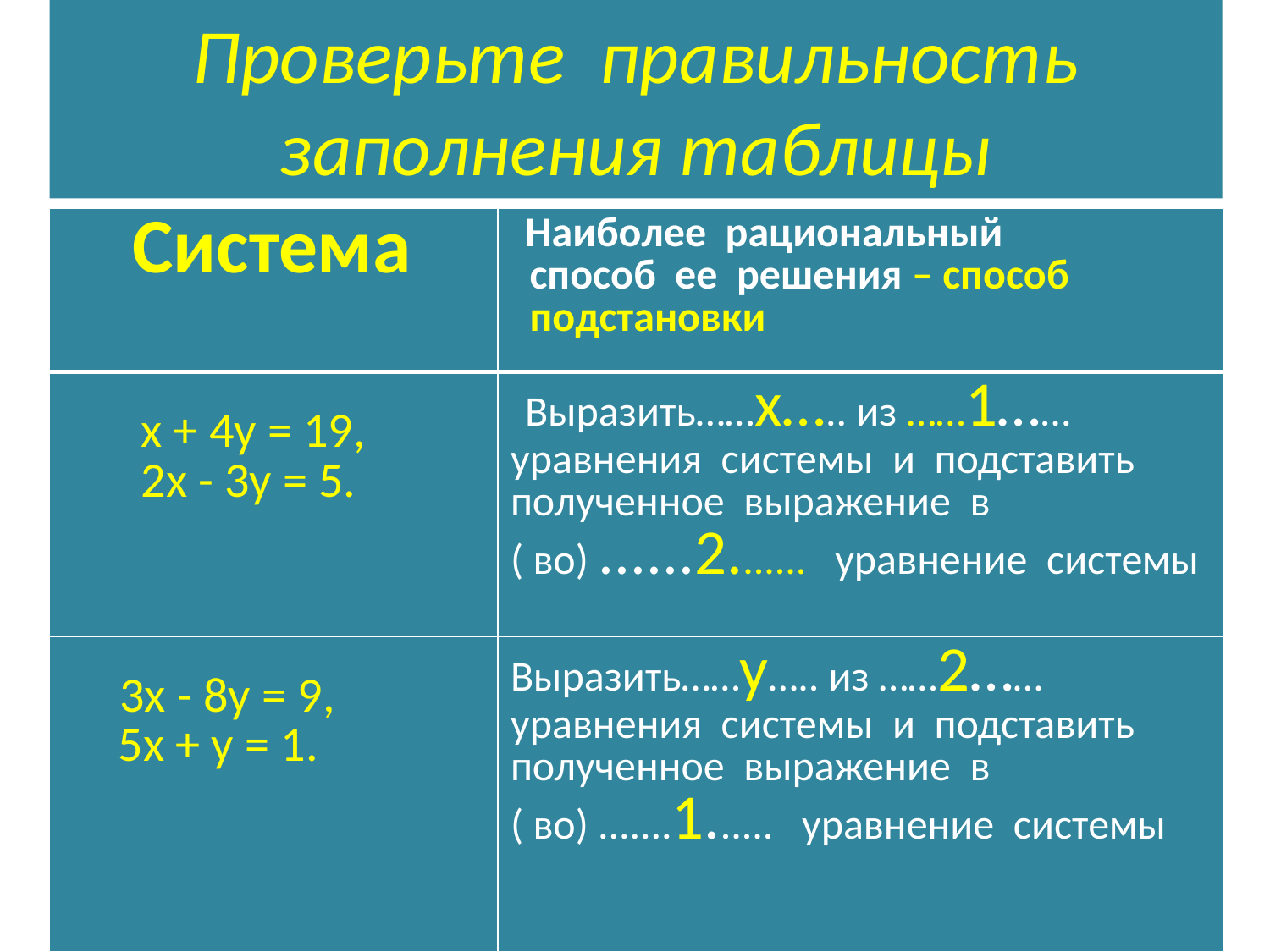

Проверьте  правильность заполнения таблицы
| Система | Наиболее рациональный способ ее решения – способ подстановки |
| --- | --- |
| х + 4у = 19, 2х - 3у = 5. | Выразить……х….. из ……1…… уравнения системы и подставить полученное выражение в ( во) ......2....... уравнение системы |
| 3х - 8у = 9, 5х + у = 1. | Выразить……у….. из ……2…… уравнения системы и подставить полученное выражение в ( во) .......1...... уравнение системы |